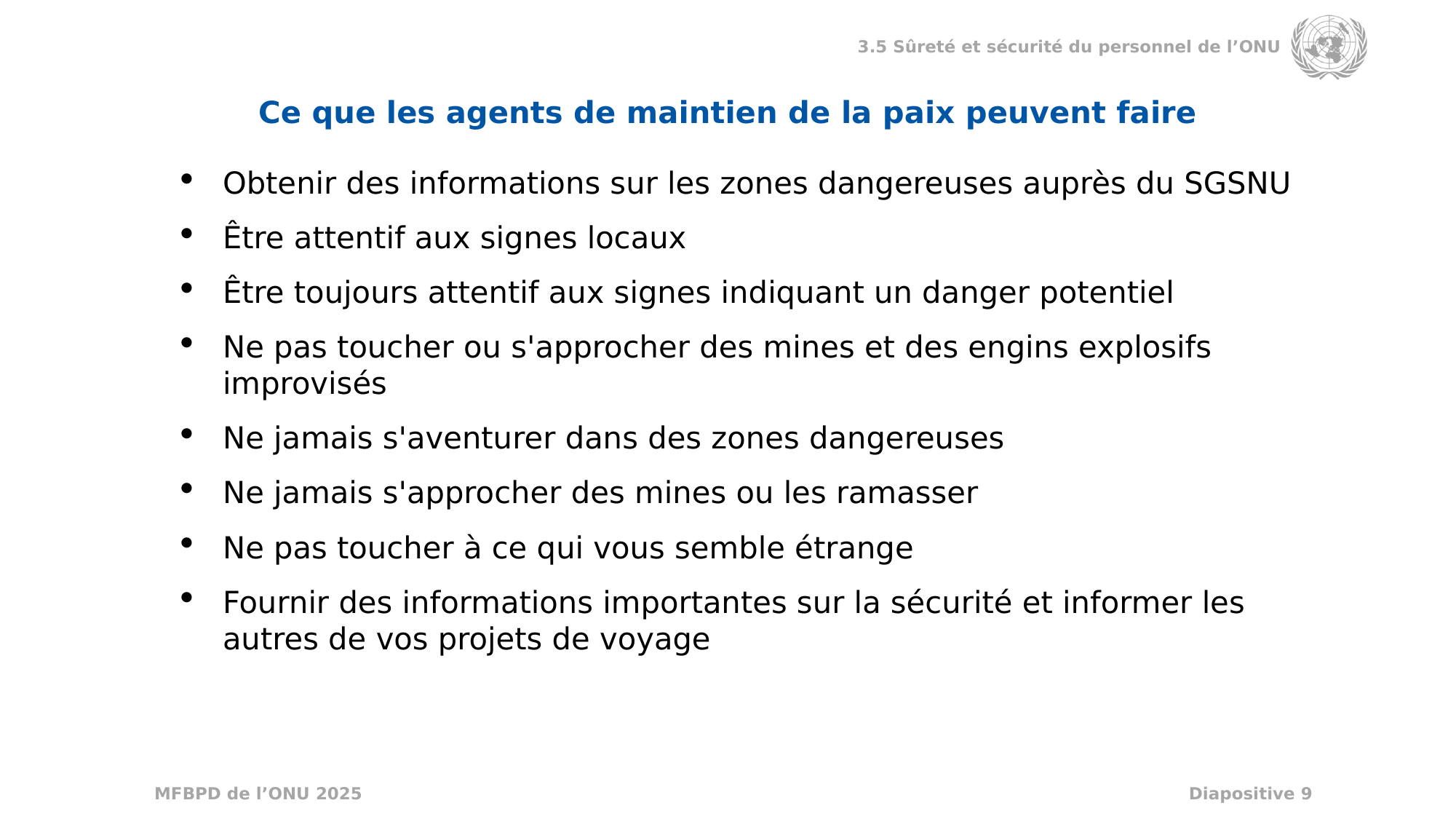

Ce que les agents de maintien de la paix peuvent faire
Obtenir des informations sur les zones dangereuses auprès du SGSNU
Être attentif aux signes locaux
Être toujours attentif aux signes indiquant un danger potentiel
Ne pas toucher ou s'approcher des mines et des engins explosifs improvisés
Ne jamais s'aventurer dans des zones dangereuses
Ne jamais s'approcher des mines ou les ramasser
Ne pas toucher à ce qui vous semble étrange
Fournir des informations importantes sur la sécurité et informer les autres de vos projets de voyage